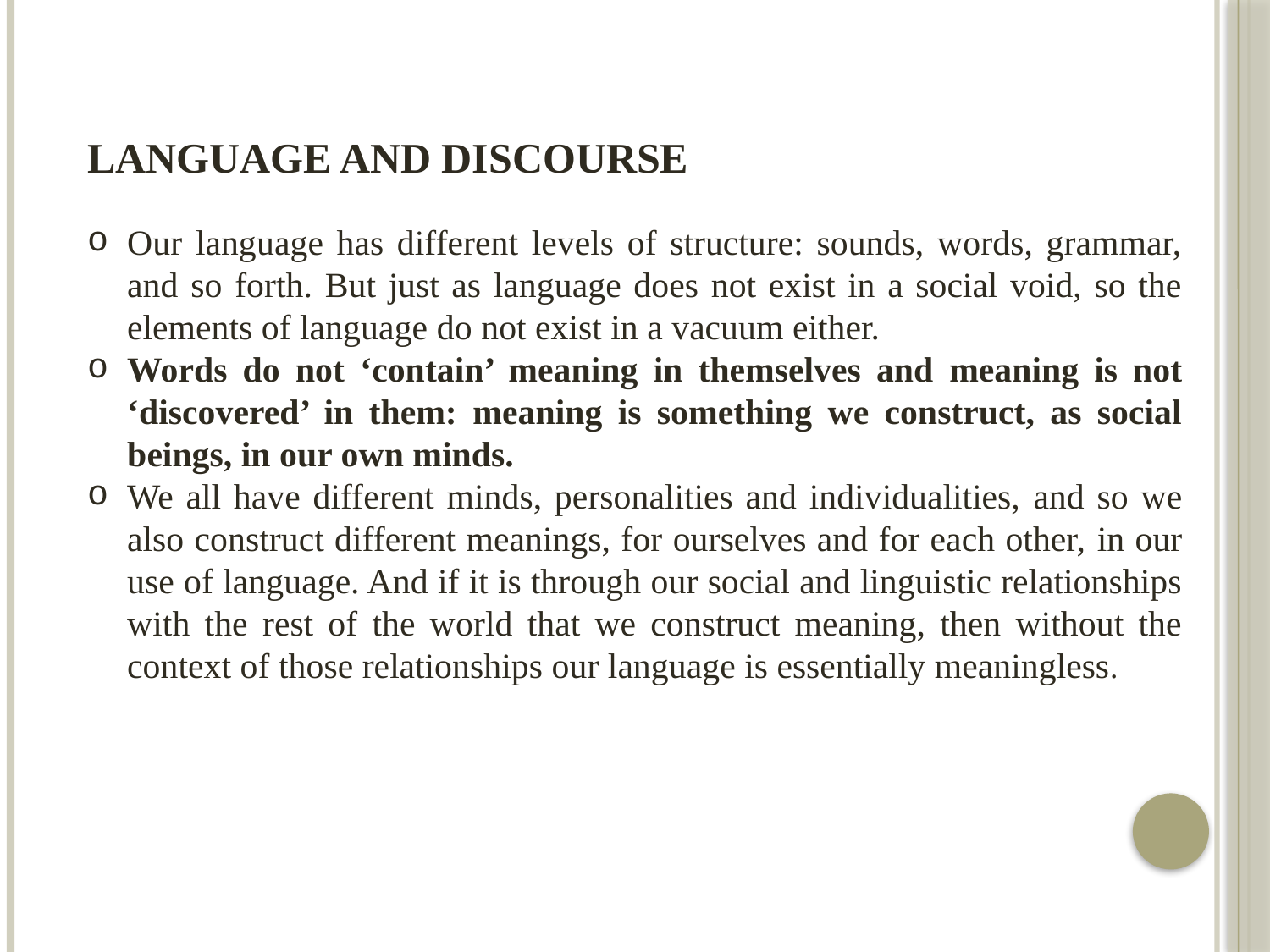

LANGUAGE AND DISCOURSE

Our language has different levels of structure: sounds, words, grammar, and so forth. But just as language does not exist in a social void, so the elements of language do not exist in a vacuum either.
Words do not ‘contain’ meaning in themselves and meaning is not ‘discovered’ in them: meaning is something we construct, as social beings, in our own minds.
We all have different minds, personalities and individualities, and so we also construct different meanings, for ourselves and for each other, in our use of language. And if it is through our social and linguistic relationships with the rest of the world that we construct meaning, then without the context of those relationships our language is essentially meaningless.